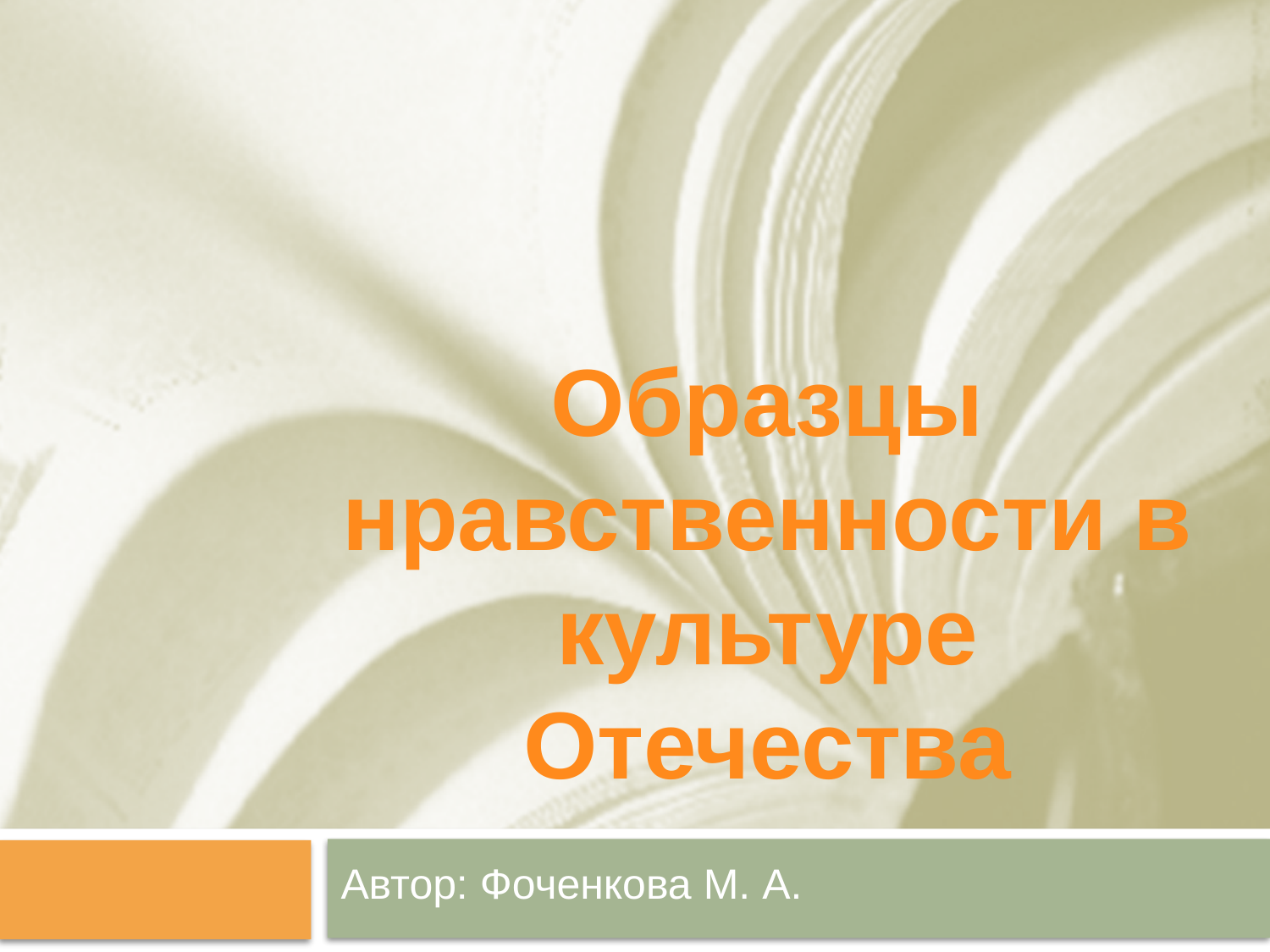

# Образцы нравственности в культуре Отечества
Автор: Фоченкова М. А.